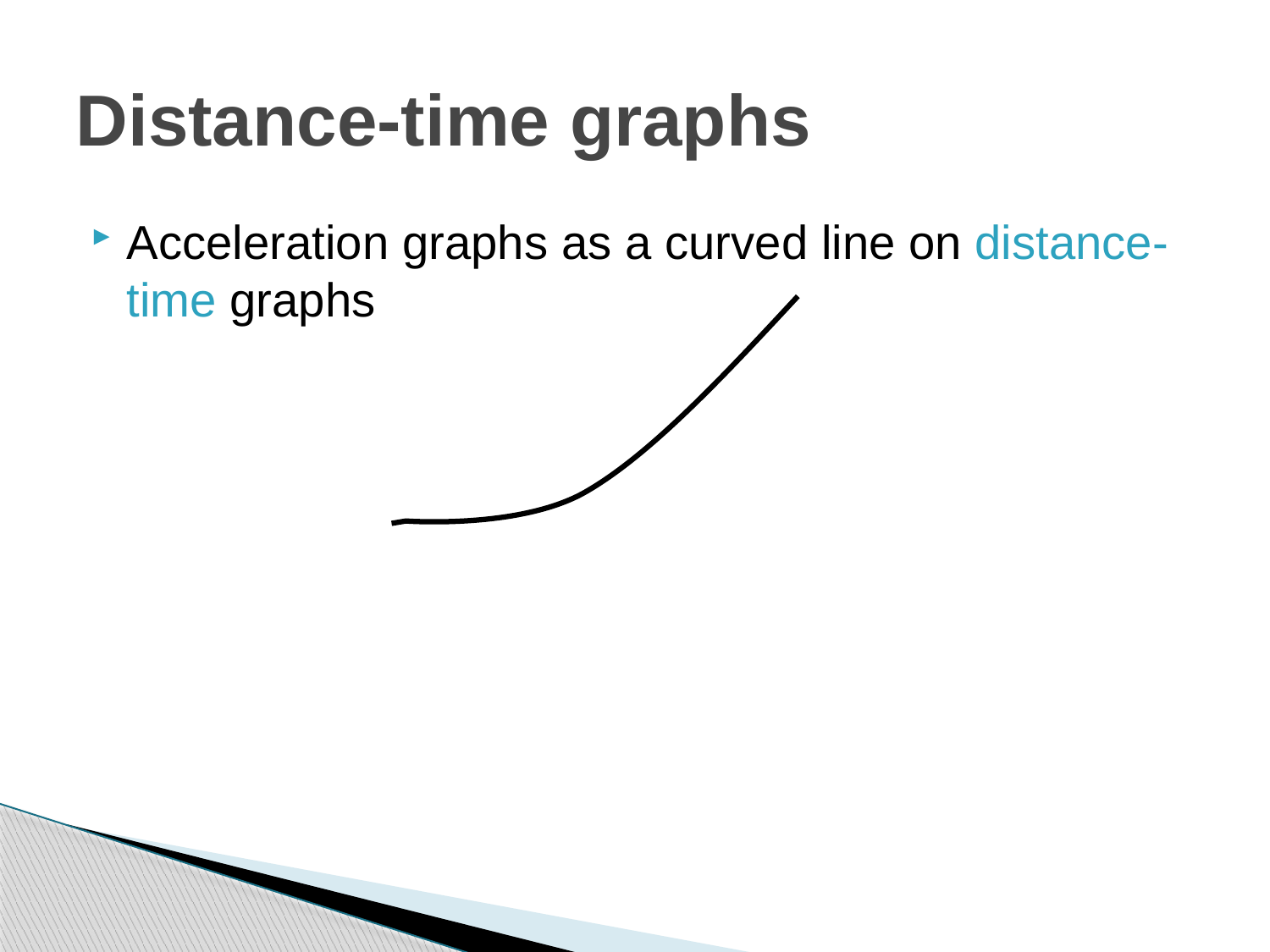

# Distance-time graphs
Acceleration graphs as a curved line on distance-time graphs